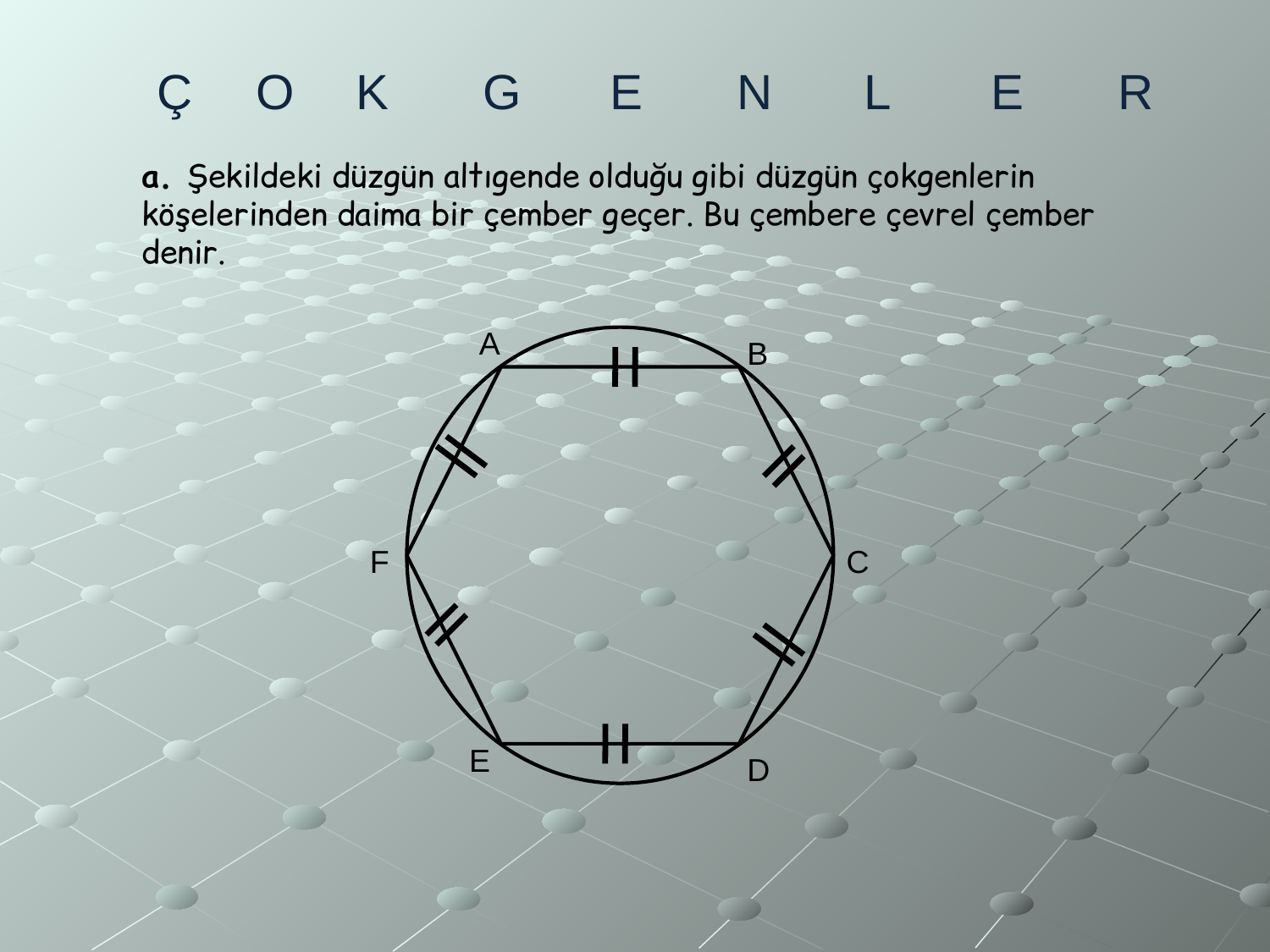

Ç	  O   	K	G	E	N	L	E	R
a. Şekildeki düzgün altıgende olduğu gibi düzgün çokgenlerin köşelerinden daima bir çember geçer. Bu çembere çevrel çember denir.

A

B

F
C
E
D